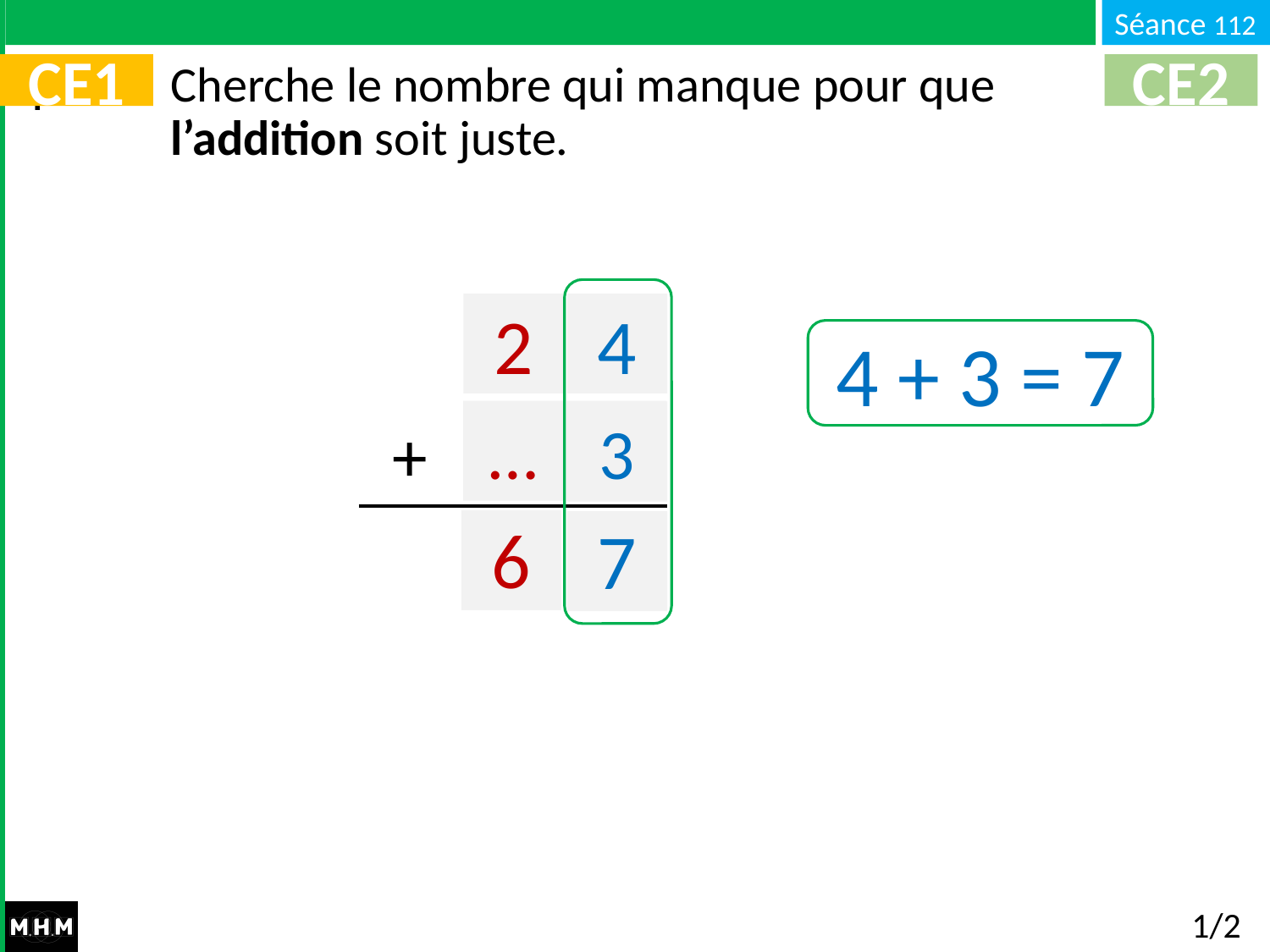

# Cherche le nombre qui manque pour que l’addition soit juste.
CE1
CE2

2
4
4 + 3 = 7
+
…
3
…
6
7
1/2